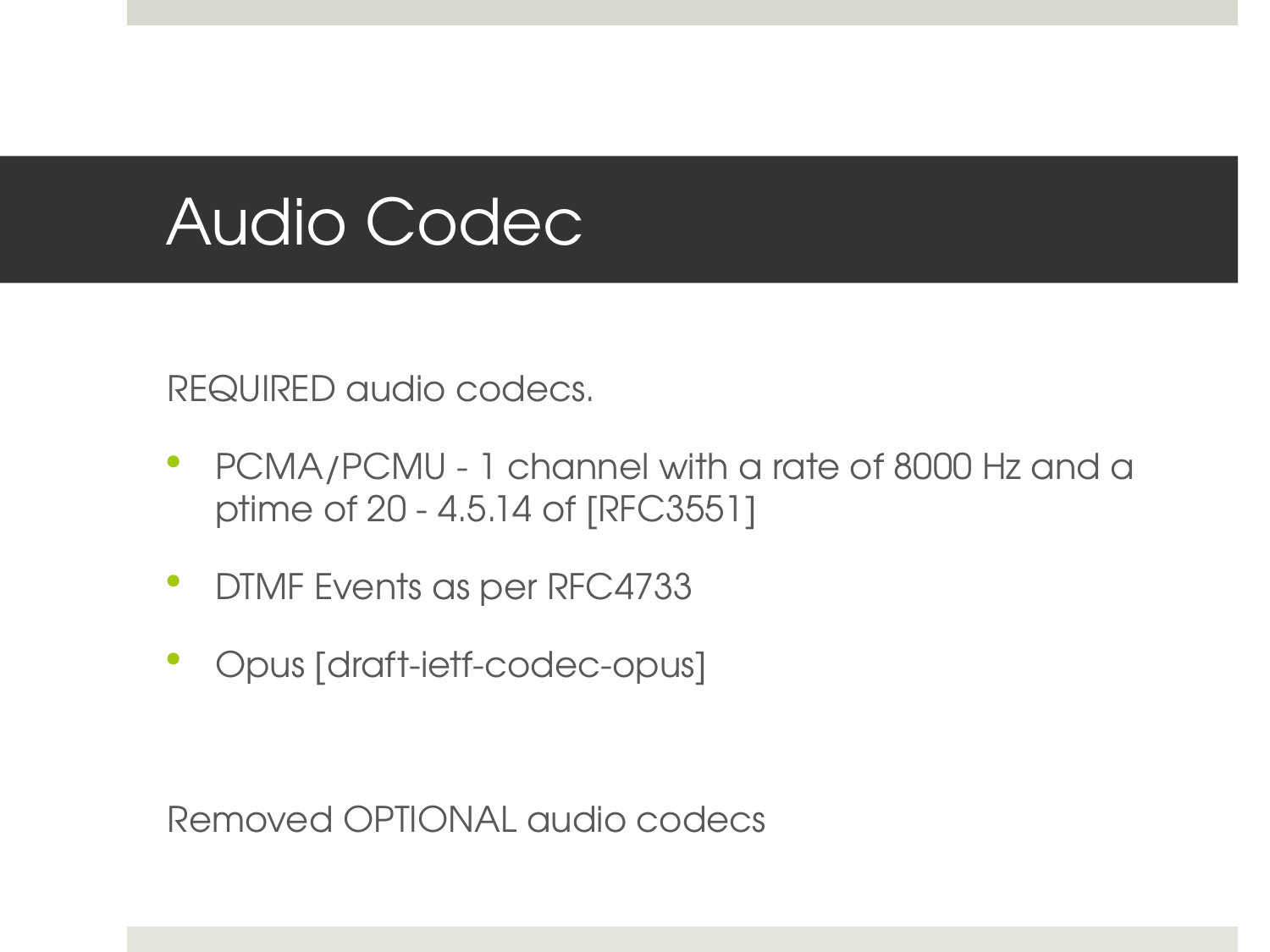

# Audio Codec
REQUIRED audio codecs.
PCMA/PCMU - 1 channel with a rate of 8000 Hz and a ptime of 20 - 4.5.14 of [RFC3551]
DTMF Events as per RFC4733
Opus [draft-ietf-codec-opus]

Removed OPTIONAL audio codecs